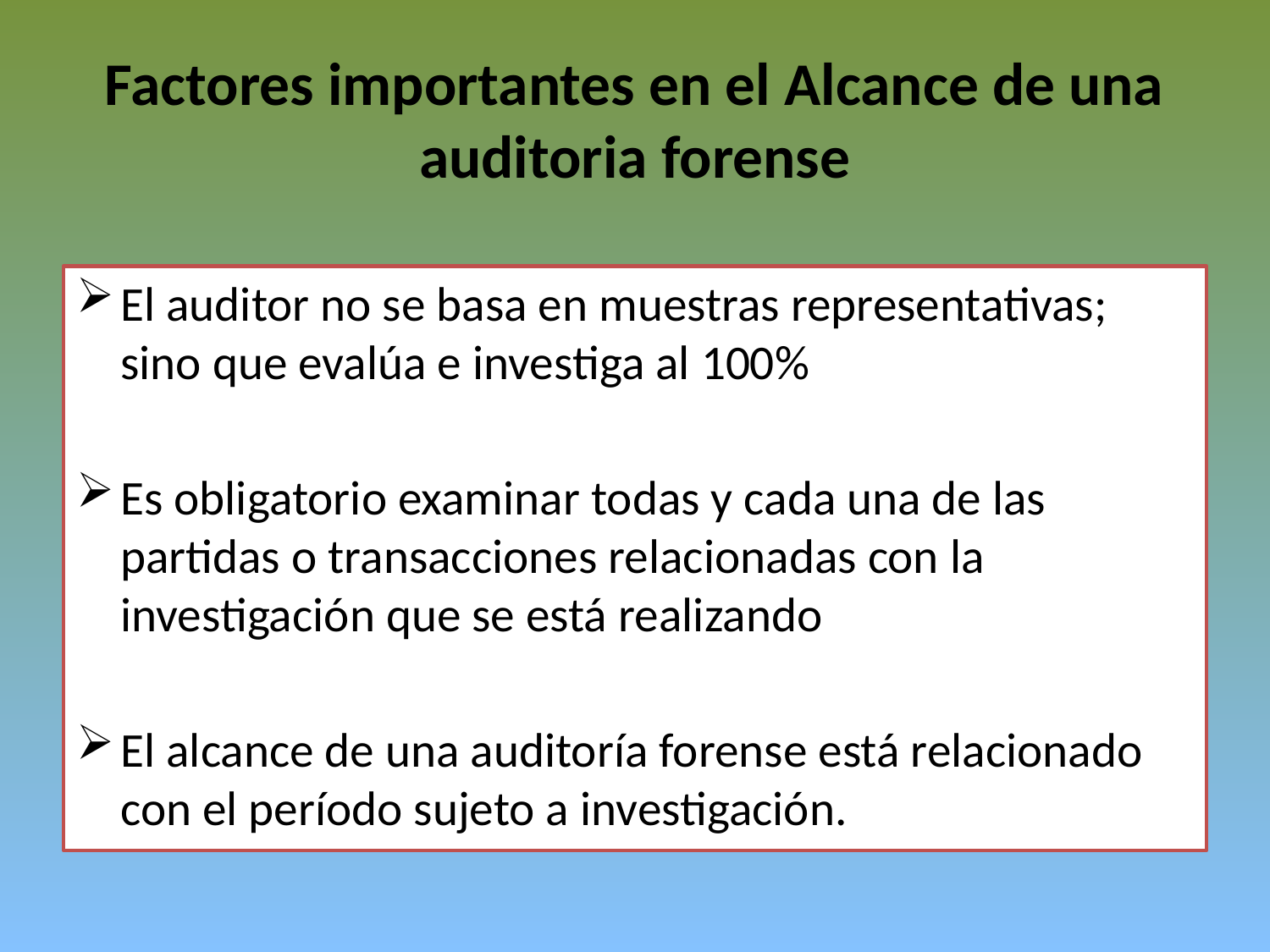

# Factores importantes en el Alcance de una auditoria forense
El auditor no se basa en muestras representativas; sino que evalúa e investiga al 100%

Es obligatorio examinar todas y cada una de las partidas o transacciones relacionadas con la investigación que se está realizando

El alcance de una auditoría forense está relacionado con el período sujeto a investigación.